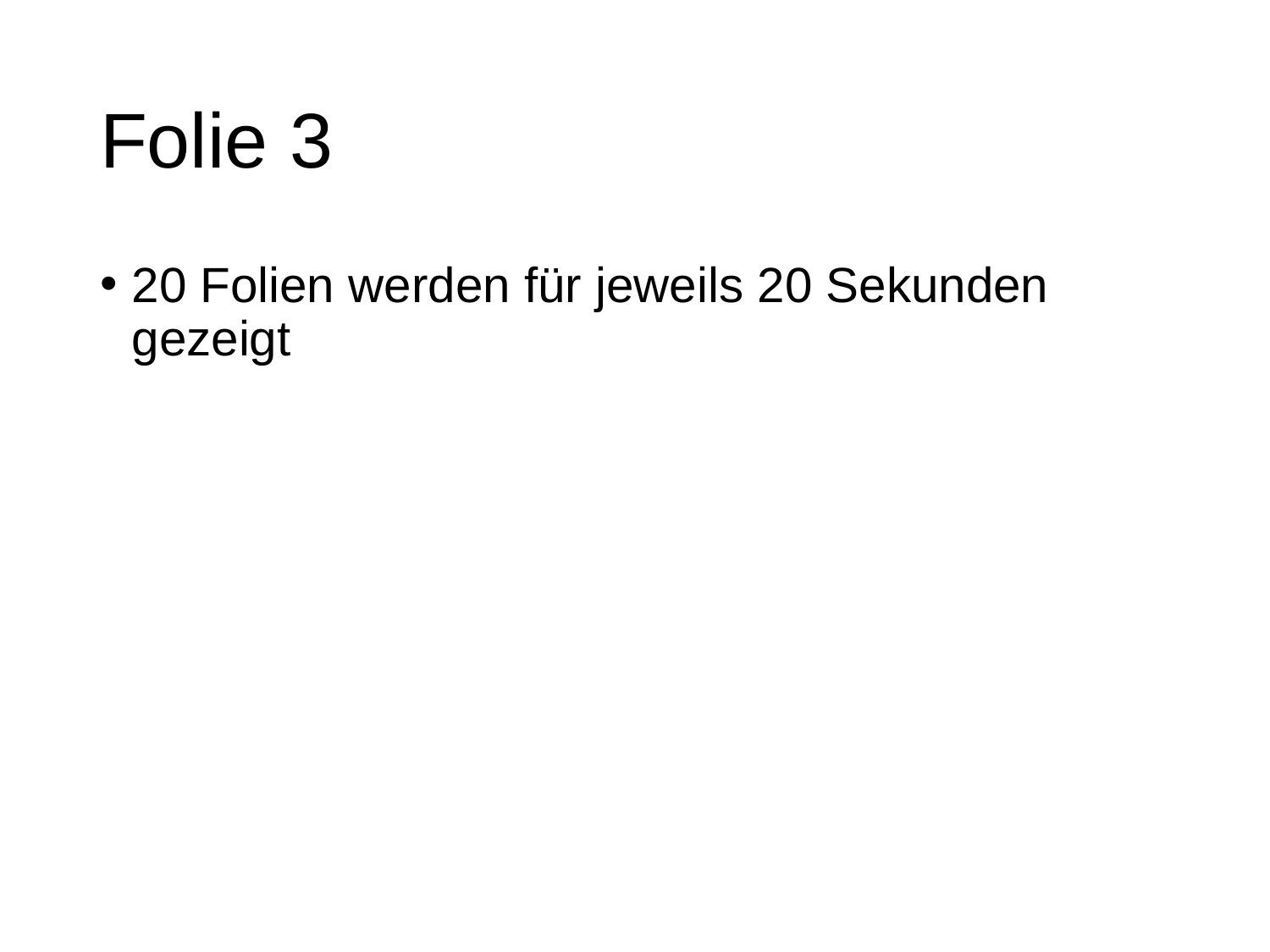

# Folie 3
20 Folien werden für jeweils 20 Sekunden gezeigt